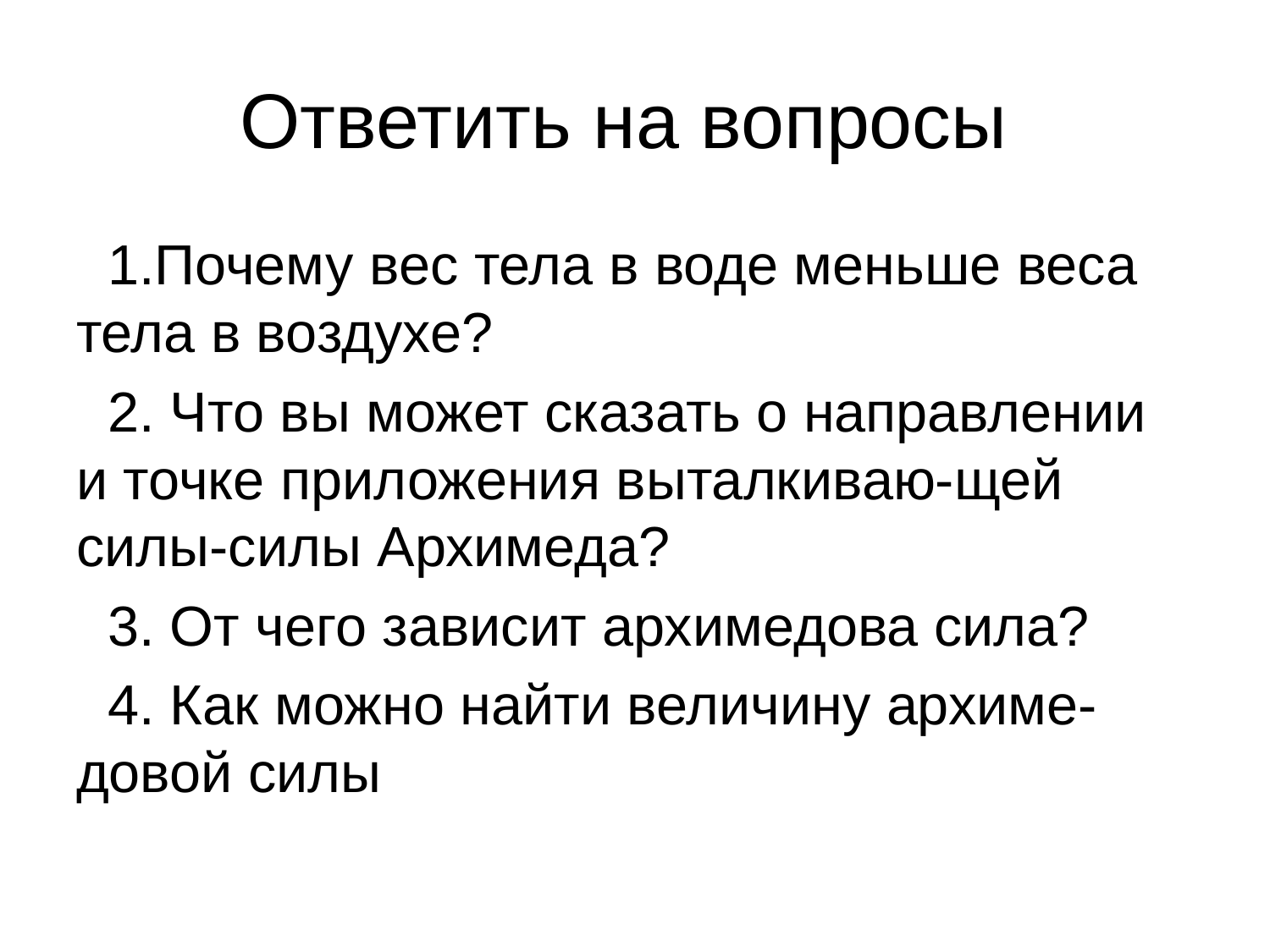

# Ответить на вопросы
  1.Почему вес тела в воде меньше веса тела в воздухе?
  2. Что вы может сказать о направлении и точке приложения выталкиваю-щей силы-силы Архимеда?
  3. От чего зависит архимедова сила?
  4. Как можно найти величину архиме-довой силы